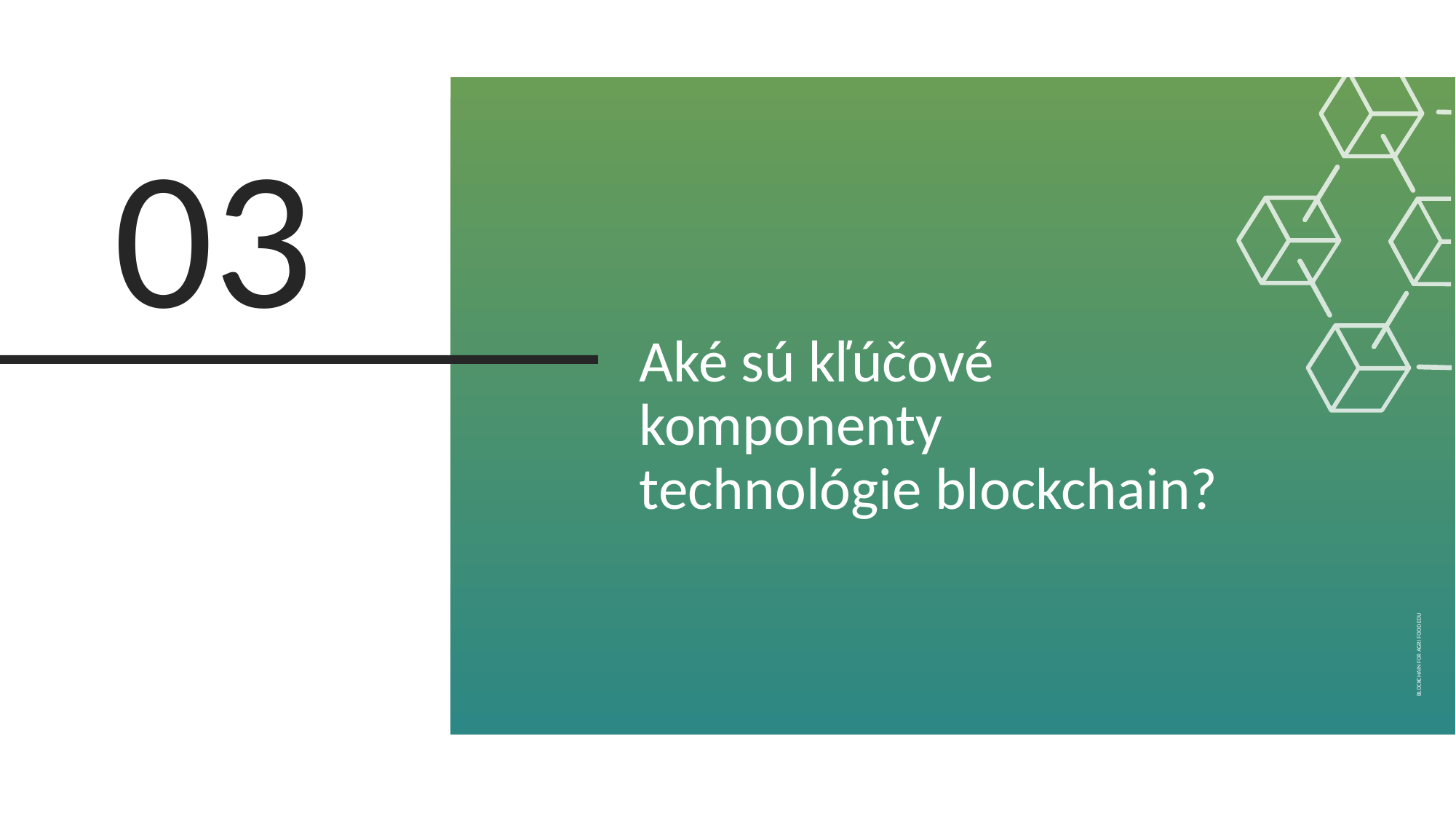

03
Aké sú kľúčové komponenty technológie blockchain?